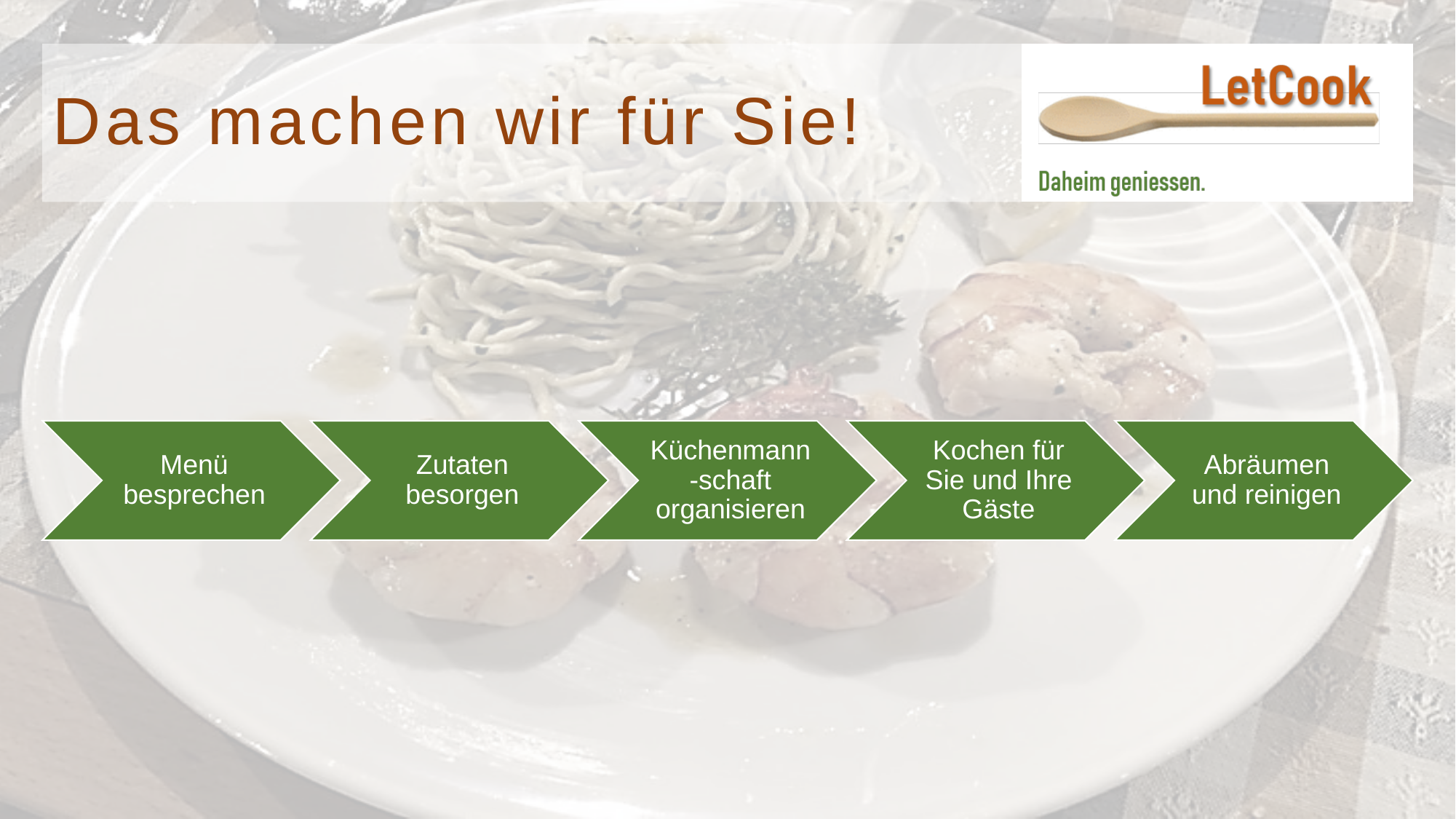

# Das machen wir für Sie!
Menü besprechen
Zutaten besorgen
Küchenmann-schaft organisieren
Kochen für Sie und Ihre Gäste
Abräumen und reinigen